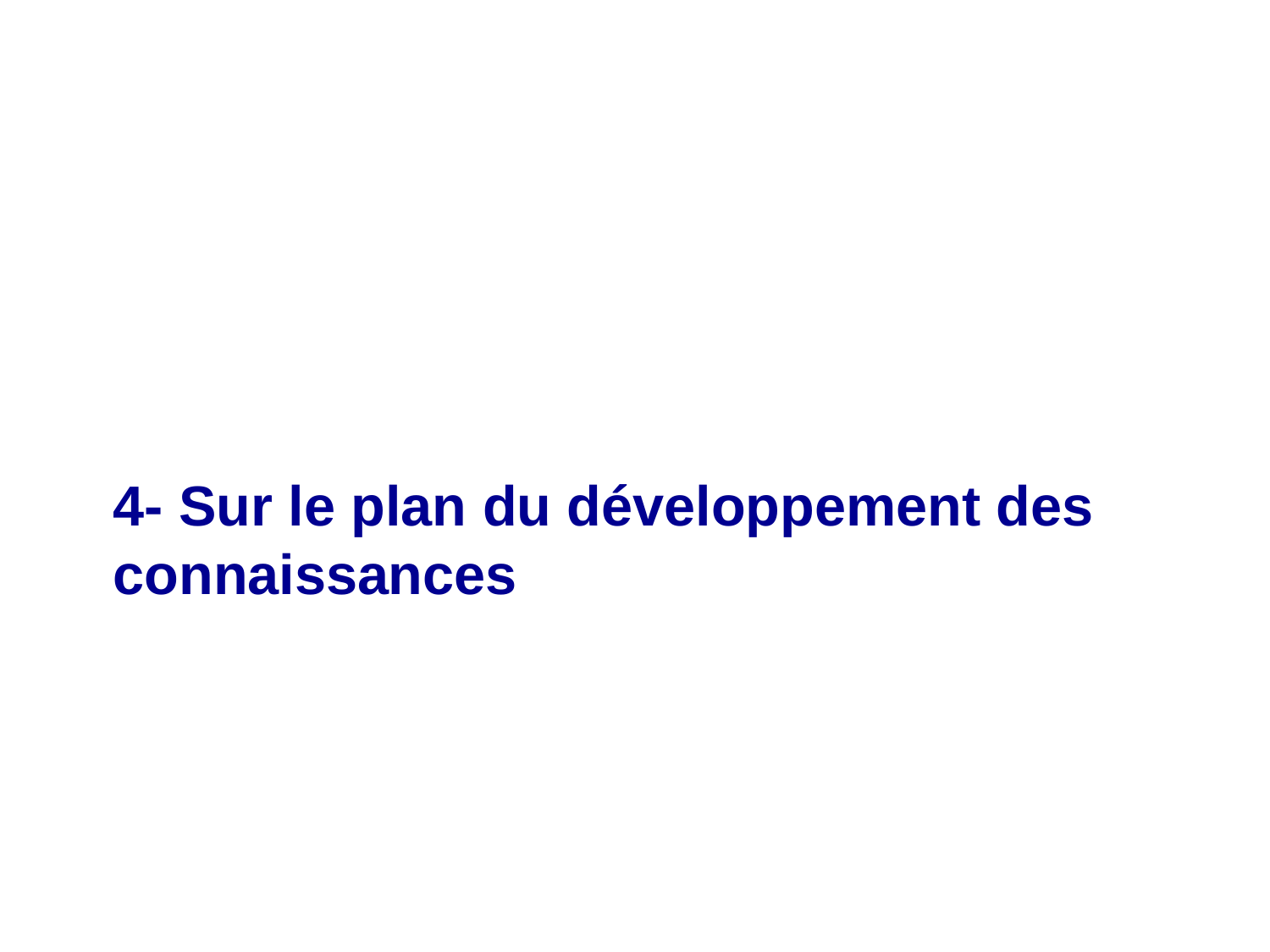

4- Sur le plan du développement des connaissances